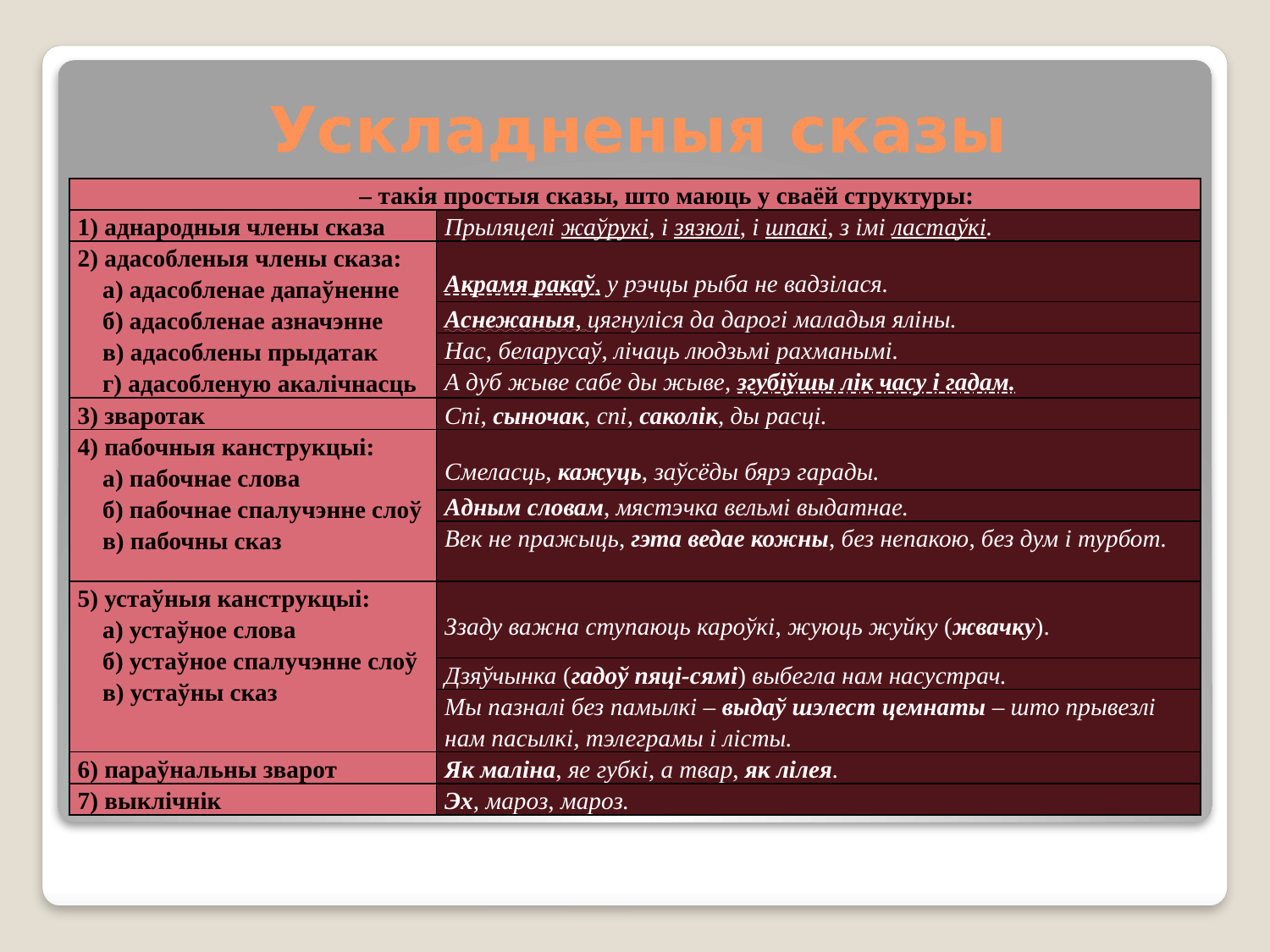

# Ускладненыя сказы
| – такія простыя сказы, што маюць у сваёй структуры: |  |
| --- | --- |
| 1) аднародныя члены сказа | Прыляцелі жаўрукі, і зязюлі, і шпакі, з імі ластаўкі. |
| 2) адасобленыя члены сказа: а) адасобленае дапаўненне б) адасобленае азначэнне в) адасоблены прыдатак г) адасобленую акалічнасць | Акрамя ракаў, у рэчцы рыба не вадзілася. |
|  | Аснежаныя, цягнуліся да дарогі маладыя яліны. |
|  | Нас, беларусаў, лічаць людзьмі рахманымі. |
|  | А дуб жыве сабе ды жыве, згубіўшы лік часу і гадам. |
| 3) зваротак | Спі, сыночак, спі, саколік, ды расці. |
| 4) пабочныя канструкцыі: а) пабочнае слова б) пабочнае спалучэнне слоў в) пабочны сказ | Смеласць, кажуць, заўсёды бярэ гарады. |
|  | Адным словам, мястэчка вельмі выдатнае. |
|  | Век не пражыць, гэта ведае кожны, без непакою, без дум і турбот. |
| 5) устаўныя канструкцыі: а) устаўное слова б) устаўное спалучэнне слоў в) устаўны сказ | Ззаду важна ступаюць кароўкі, жуюць жуйку (жвачку). |
|  | Дзяўчынка (гадоў пяці-сямі) выбегла нам насустрач. |
|  | Мы пазналі без памылкі – выдаў шэлест цемнаты – што прывезлі нам пасылкі, тэлеграмы і лісты. |
| 6) параўнальны зварот | Як маліна, яе губкі, а твар, як лілея. |
| 7) выклічнік | Эх, мароз, мароз. |